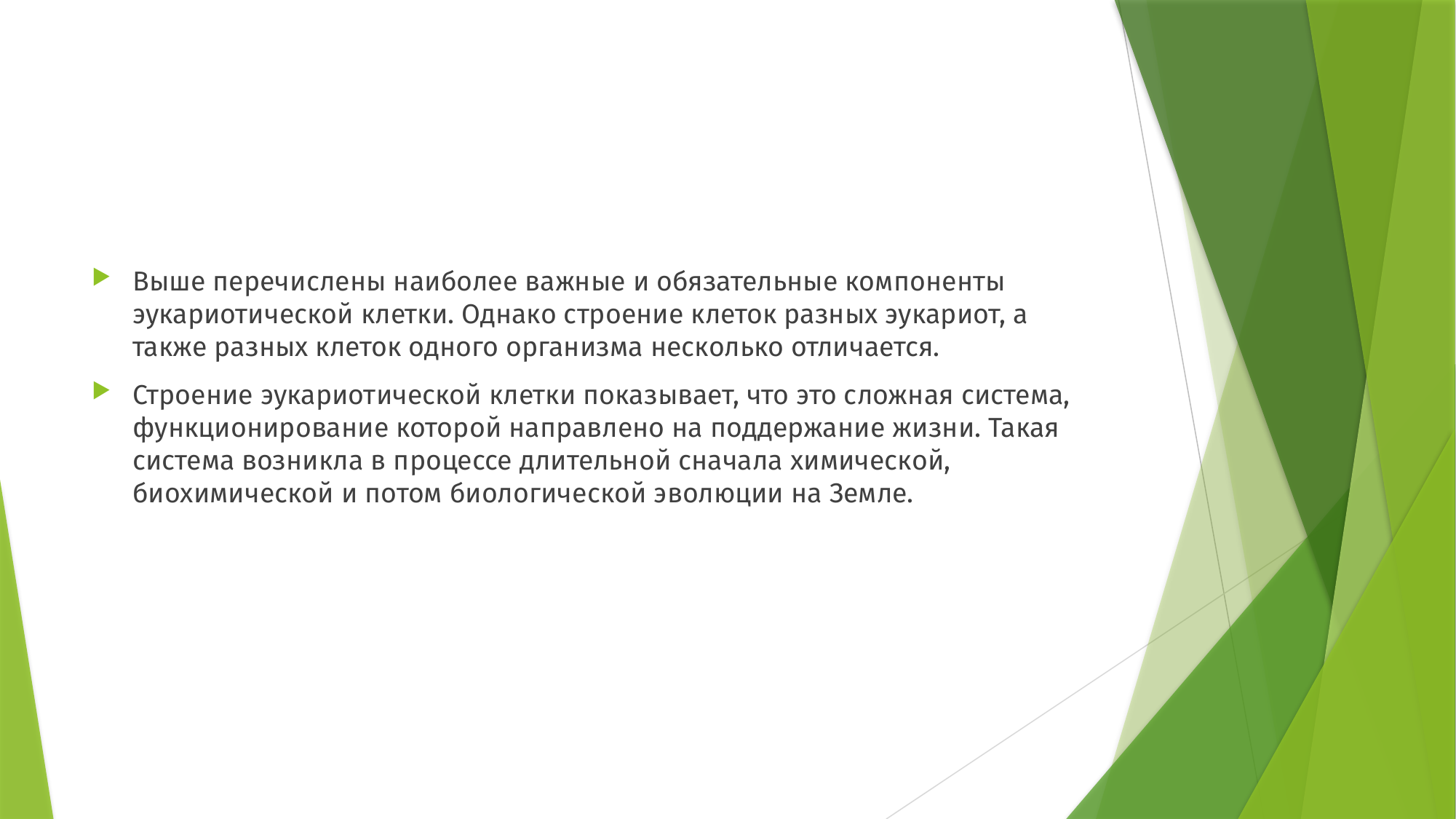

Выше перечислены наиболее важные и обязательные компоненты эукариотической клетки. Однако строение клеток разных эукариот, а также разных клеток одного организма несколько отличается.
Строение эукариотической клетки показывает, что это сложная система, функционирование которой направлено на поддержание жизни. Такая система возникла в процессе длительной сначала химической, биохимической и потом биологической эволюции на Земле.